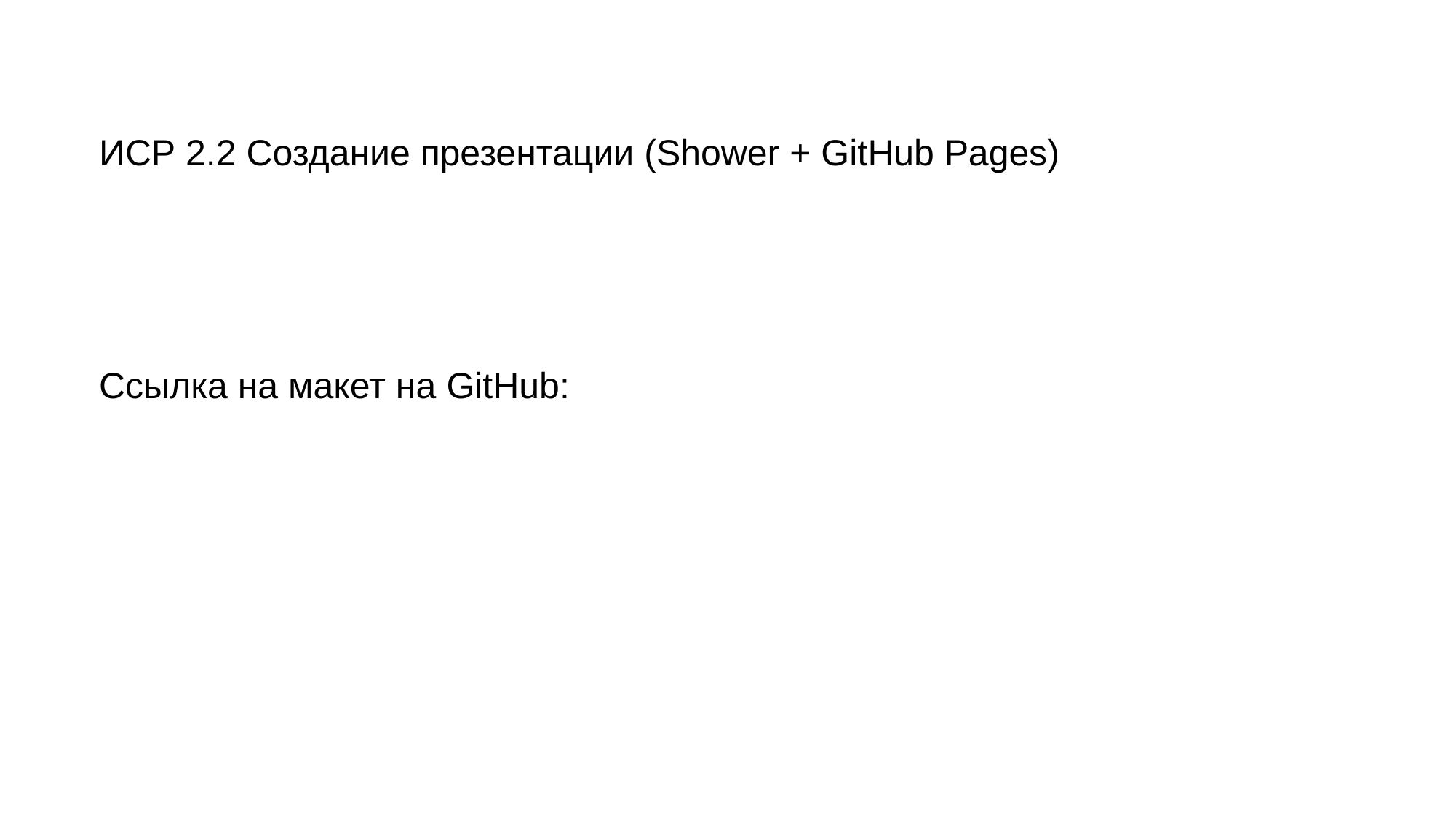

ИСР 2.2 Создание презентации (Shower + GitHub Pages)
Ссылка на макет на GitHub: